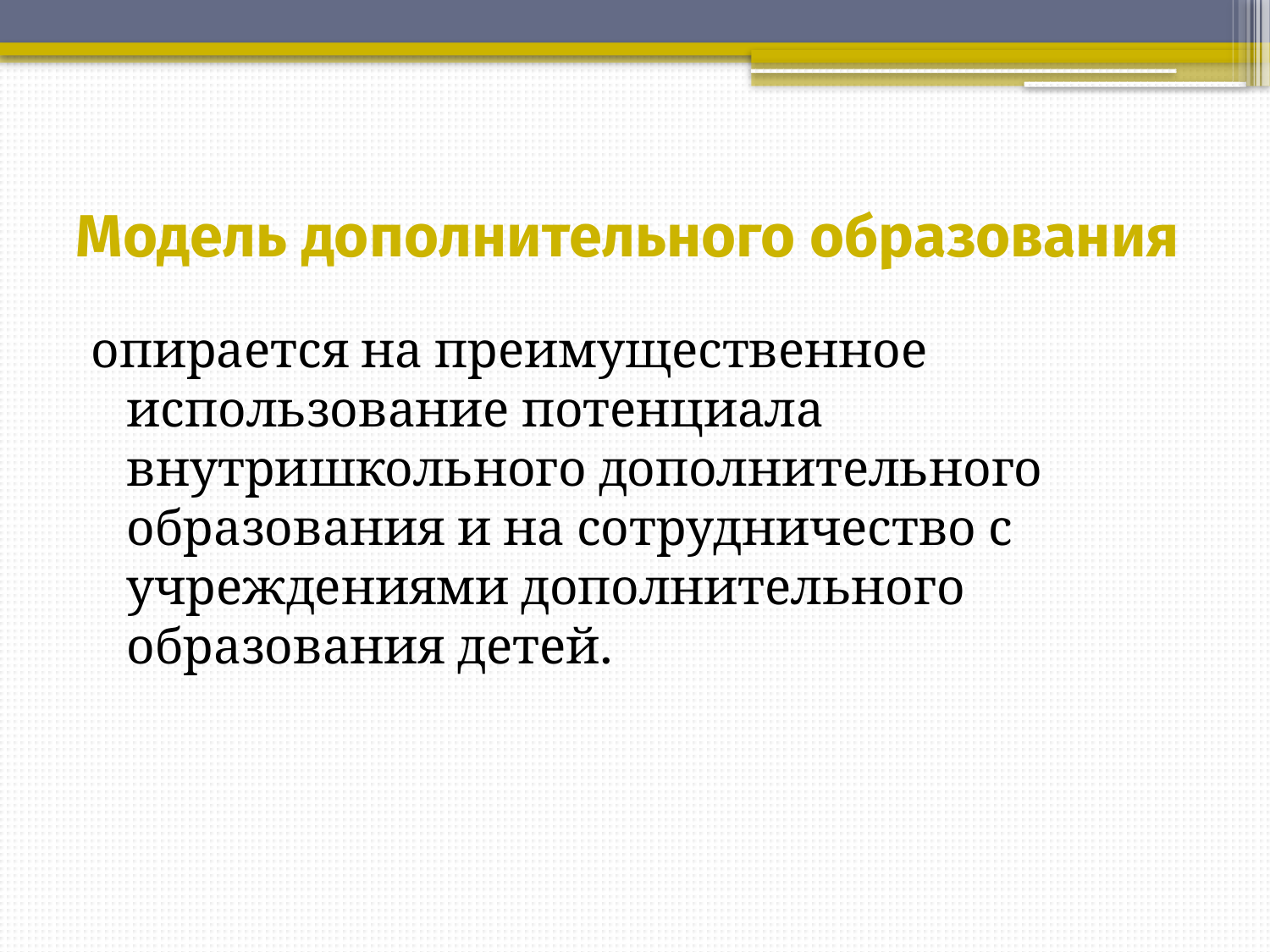

# Модель дополнительного образования
опирается на преимущественное использование потенциала внутришкольного дополнительного образования и на сотрудничество с учреждениями дополнительного образования детей.